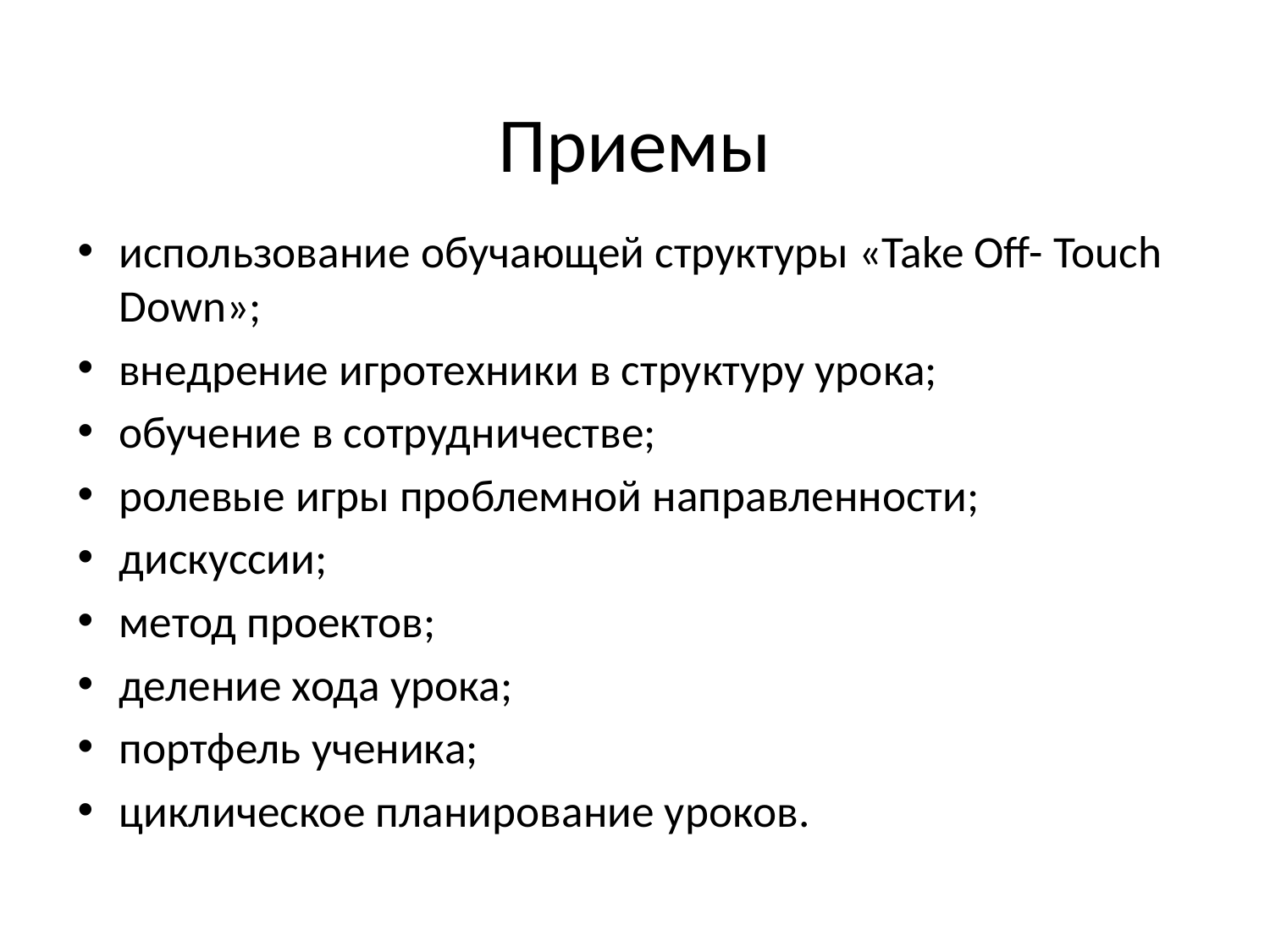

# Приемы
использование обучающей структуры «Take Off- Touch Down»;
внедрение игротехники в структуру урока;
обучение в сотрудничестве;
ролевые игры проблемной направленности;
дискуссии;
метод проектов;
деление хода урока;
портфель ученика;
циклическое планирование уроков.